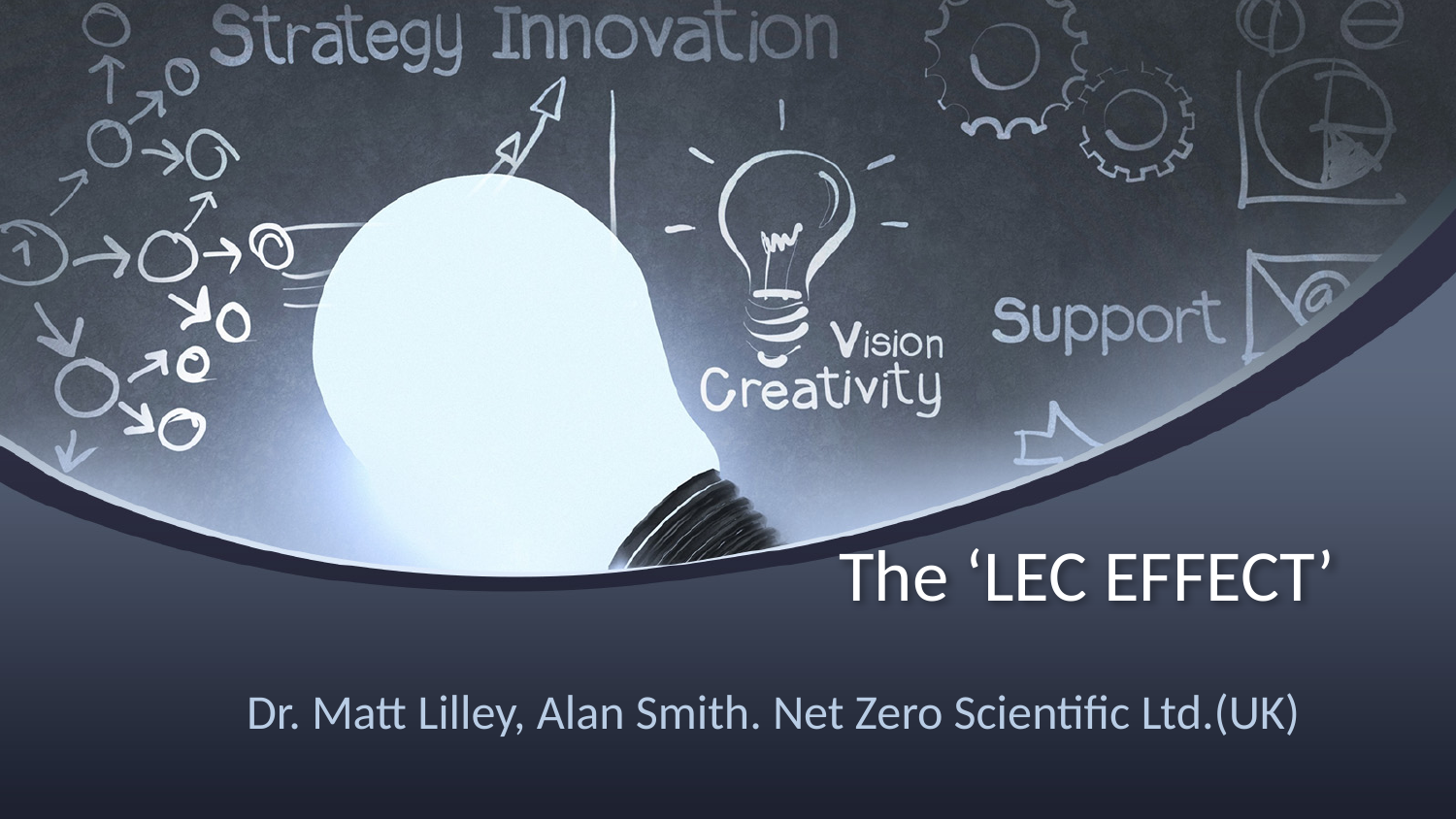

# The ‘LEC EFFECT’
Dr. Matt Lilley, Alan Smith. Net Zero Scientific Ltd.(UK)